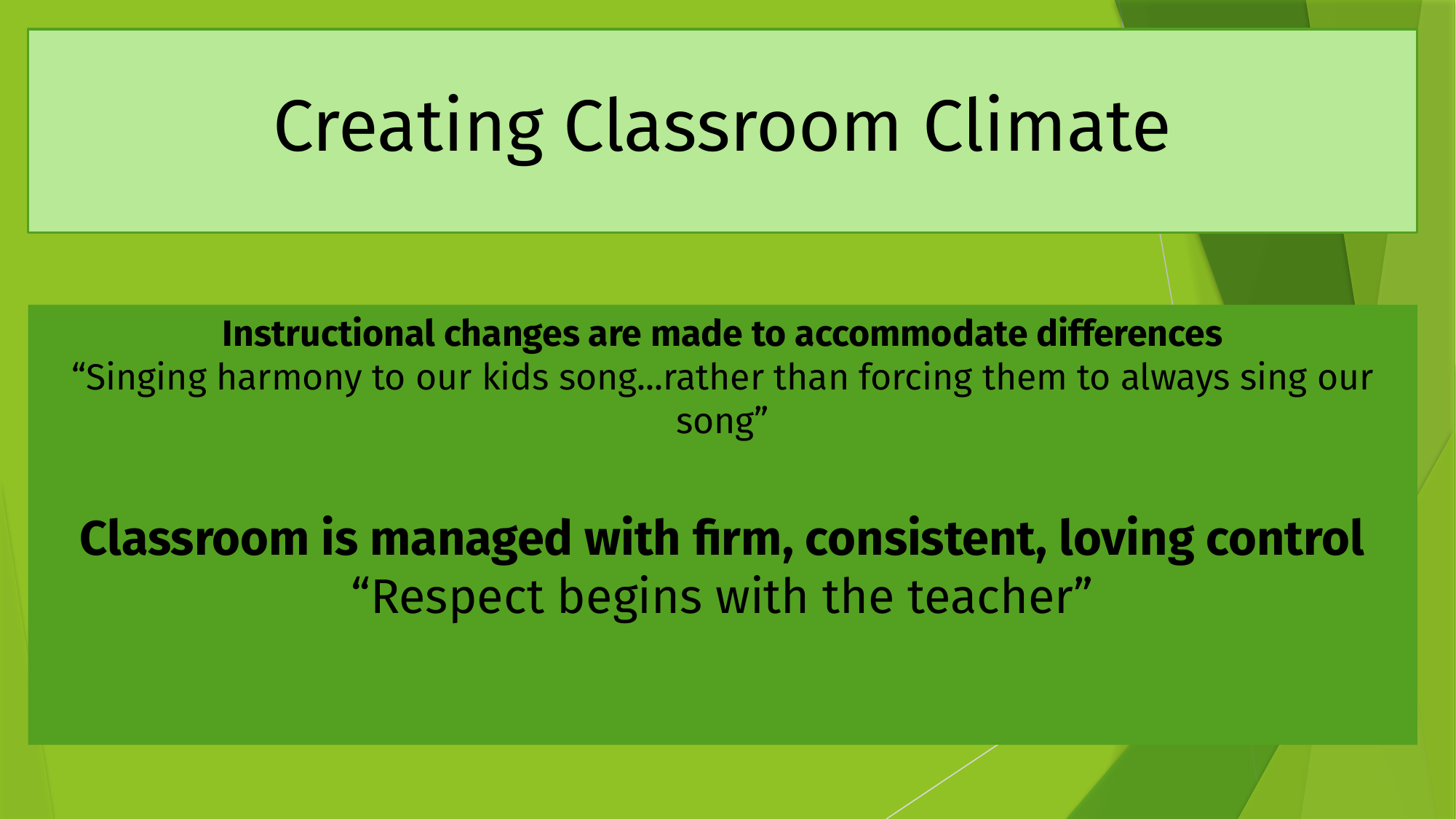

# Creating Classroom Climate
Instructional changes are made to accommodate differences
“Singing harmony to our kids song...rather than forcing them to always sing our song”
Classroom is managed with firm, consistent, loving control
“Respect begins with the teacher”